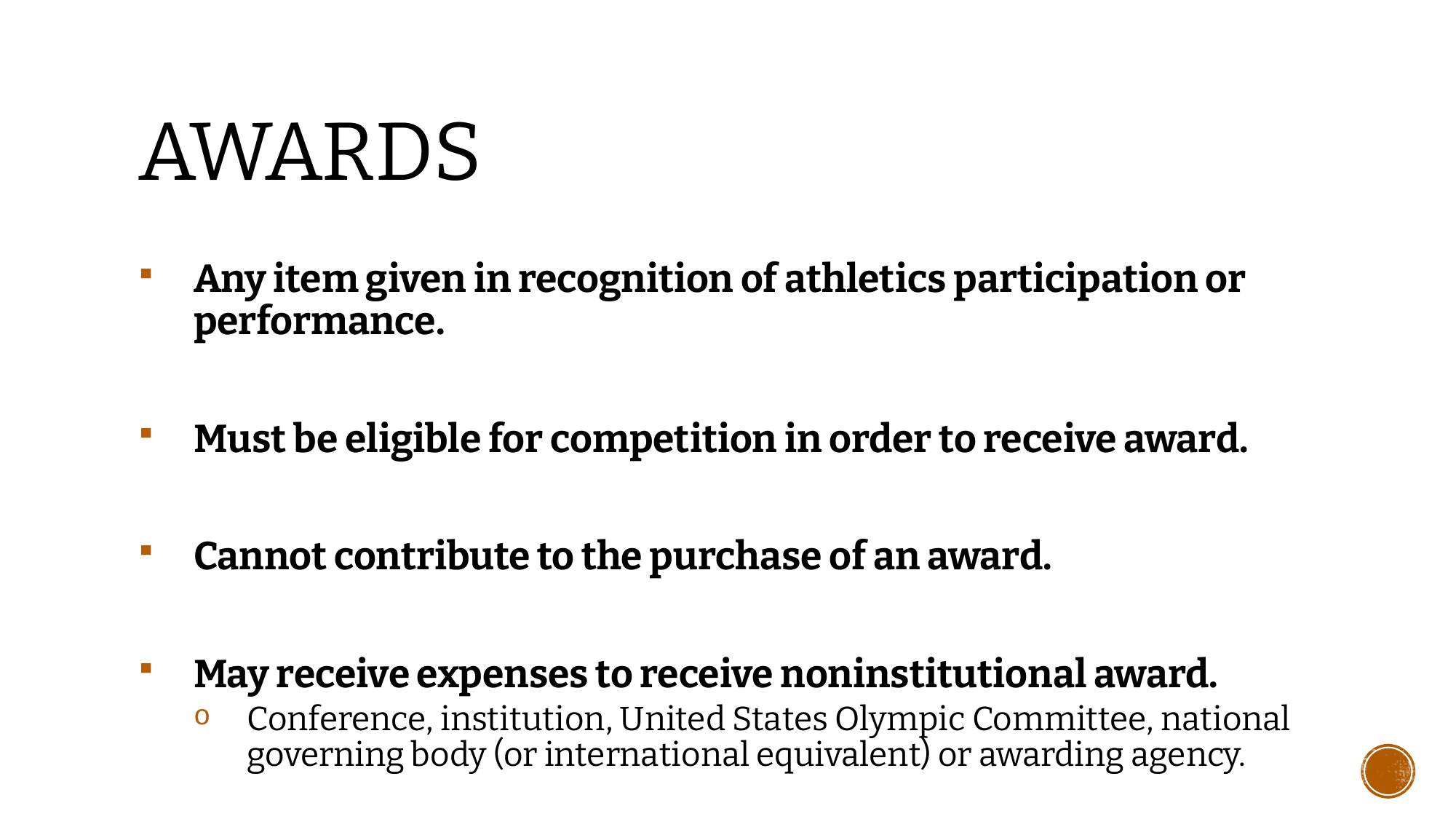

# Awards
Any item given in recognition of athletics participation or performance.

Must be eligible for competition in order to receive award.

Cannot contribute to the purchase of an award.

May receive expenses to receive noninstitutional award.
Conference, institution, United States Olympic Committee, national governing body (or international equivalent) or awarding agency.